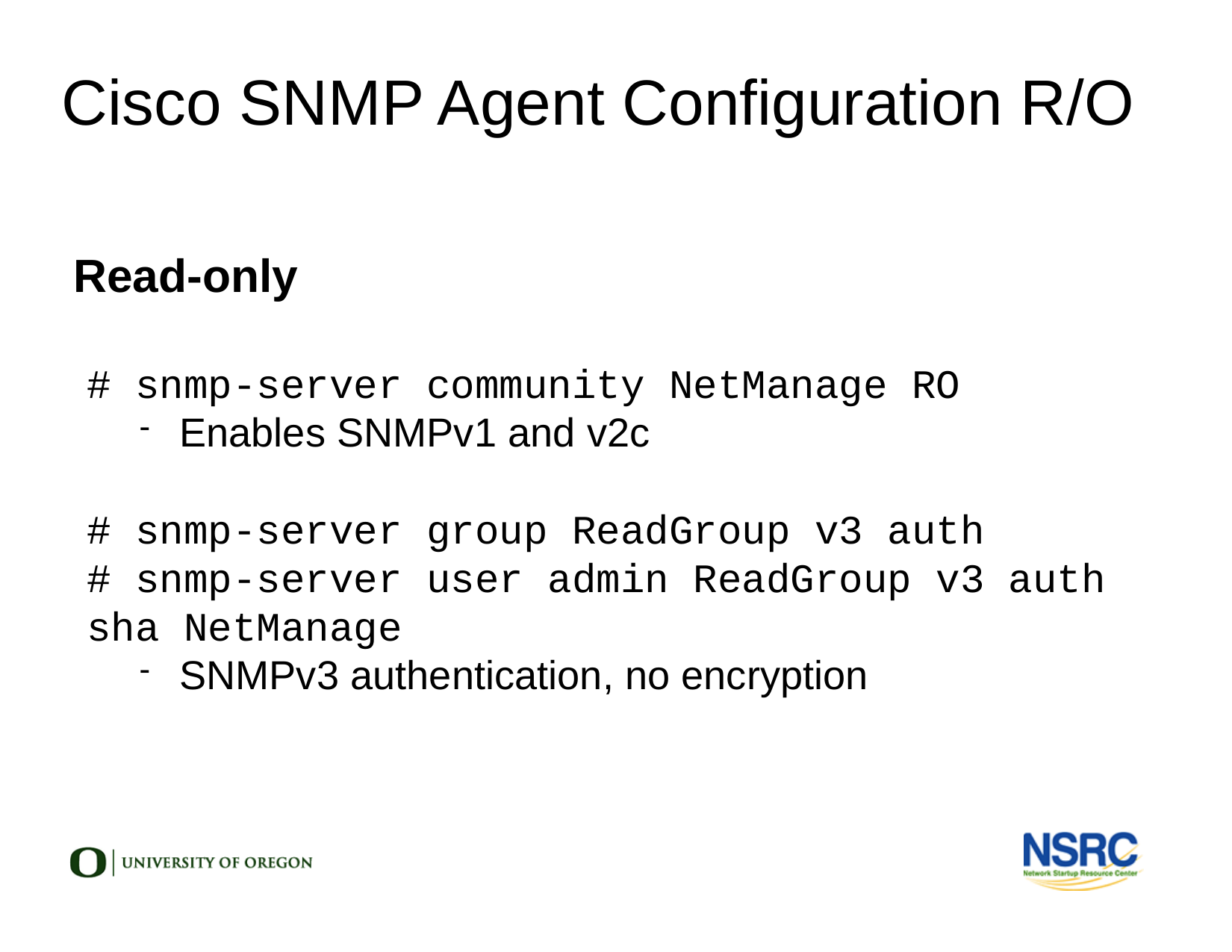

Cisco SNMP Agent Configuration R/O
Read-only
# snmp-server community NetManage RO
Enables SNMPv1 and v2c
# snmp-server group ReadGroup v3 auth
# snmp-server user admin ReadGroup v3 auth sha NetManage
SNMPv3 authentication, no encryption